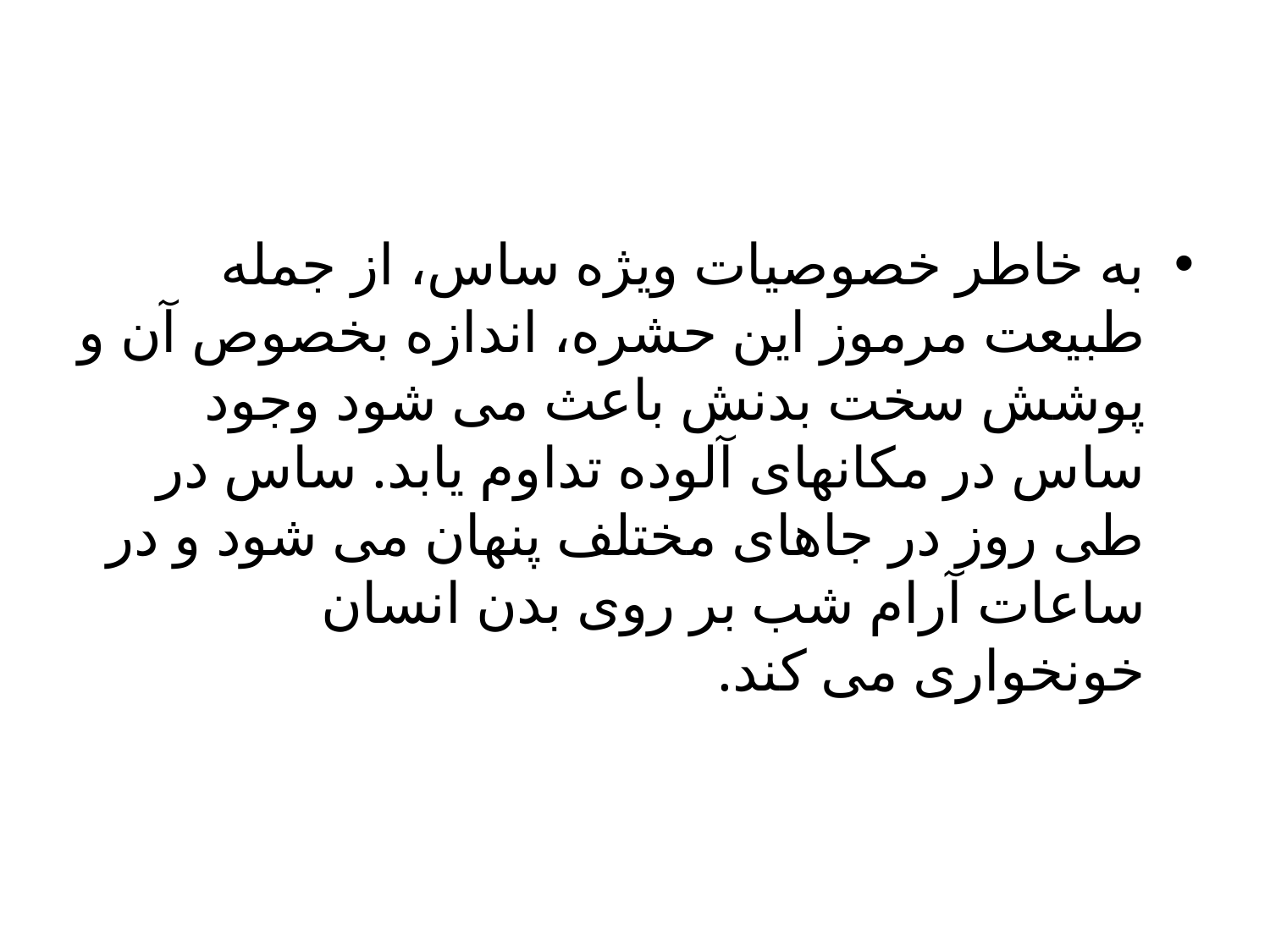

به خاطر خصوصیات ویژه ساس، از جمله طبیعت مرموز این حشره، اندازه بخصوص آن و پوشش سخت بدنش باعث می شود وجود ساس در مکانهای آلوده تداوم یابد. ساس در طی روز در جاهای مختلف پنهان می شود و در ساعات آرام شب بر روی بدن انسان خونخواری می کند.